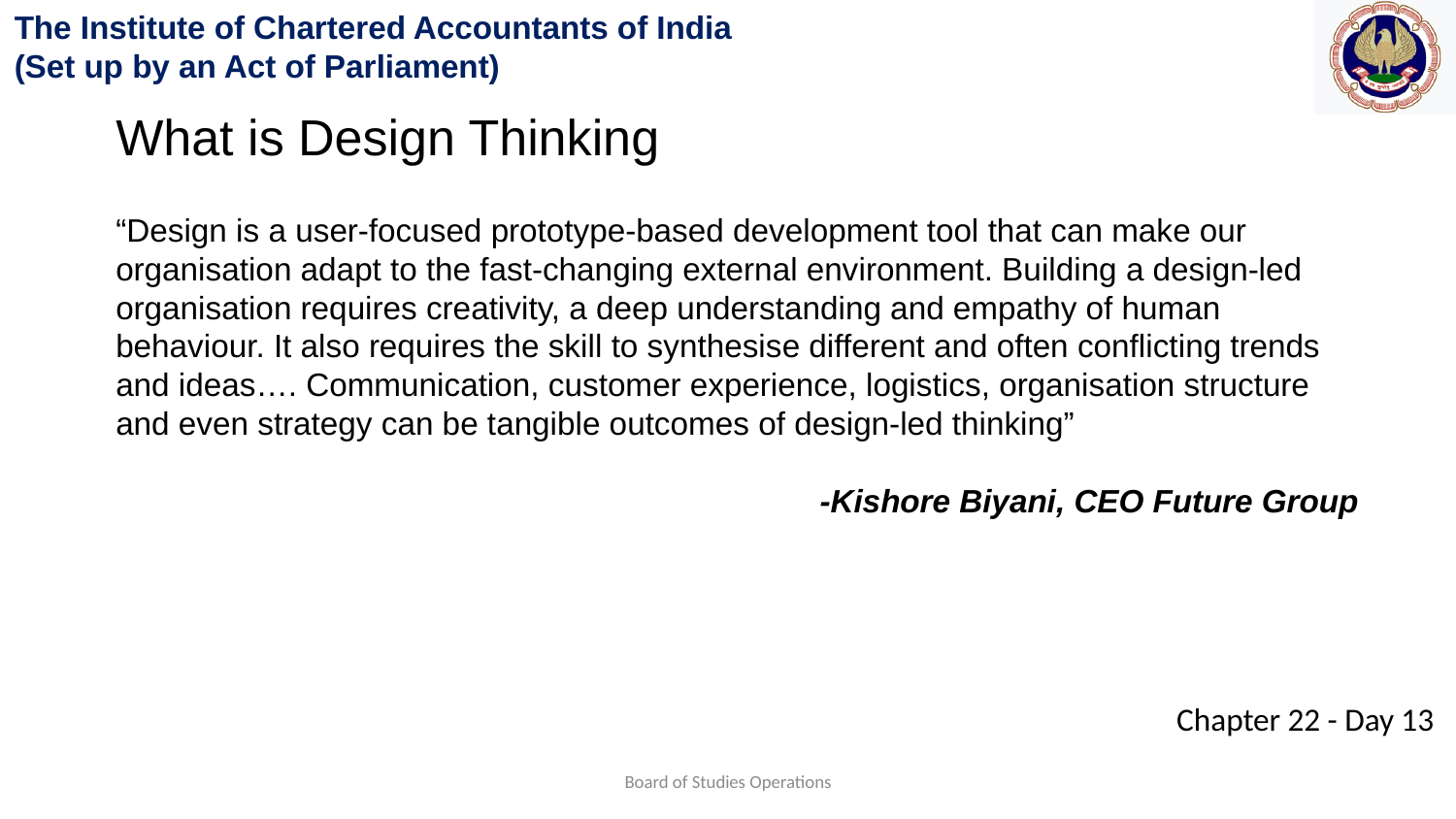

What is Design Thinking

“Design is a user-focused prototype-based development tool that can make our organisation adapt to the fast-changing external environment. Building a design-led organisation requires creativity, a deep understanding and empathy of human behaviour. It also requires the skill to synthesise different and often conflicting trends and ideas…. Communication, customer experience, logistics, organisation structure and even strategy can be tangible outcomes of design-led thinking”

-Kishore Biyani, CEO Future Group

Board of Studies Operations